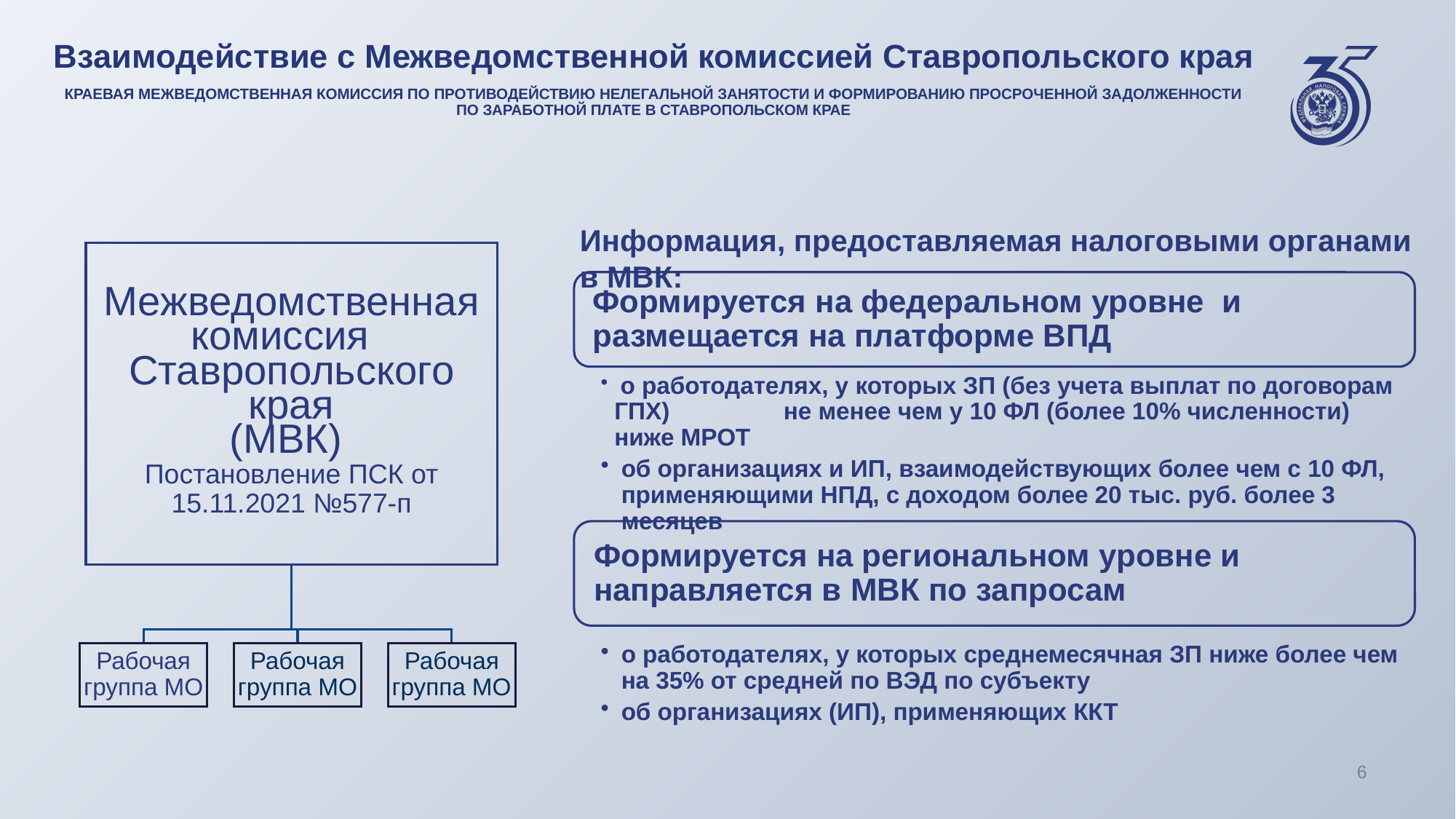

# Взаимодействие с Межведомственной комиссией Ставропольского края КРАЕВАЯ МЕЖВЕДОМСТВЕННАЯ КОМИССИЯ ПО ПРОТИВОДЕЙСТВИЮ НЕЛЕГАЛЬНОЙ ЗАНЯТОСТИ И ФОРМИРОВАНИЮ ПРОСРОЧЕННОЙ ЗАДОЛЖЕННОСТИ ПО ЗАРАБОТНОЙ ПЛАТЕ В СТАВРОПОЛЬСКОМ КРАЕ
Информация, предоставляемая налоговыми органами в МВК:
Межведомственная комиссия
Ставропольского края
(МВК)
Постановление ПСК от 15.11.2021 №577-п
Рабочая группа МО
Рабочая группа МО
Рабочая группа МО
Формируется на федеральном уровне  и размещается на платформе ВПД
 о работодателях, у которых ЗП (без учета выплат по договорам ГПХ)                 не менее чем у 10 ФЛ (более 10% численности) ниже МРОТ
об организациях и ИП, взаимодействующих более чем с 10 ФЛ, применяющими НПД, с доходом более 20 тыс. руб. более 3 месяцев

Формируется на региональном уровне и направляется в МВК по запросам
о работодателях, у которых среднемесячная ЗП ниже более чем на 35% от средней по ВЭД по субъекту
об организациях (ИП), применяющих ККТ
6